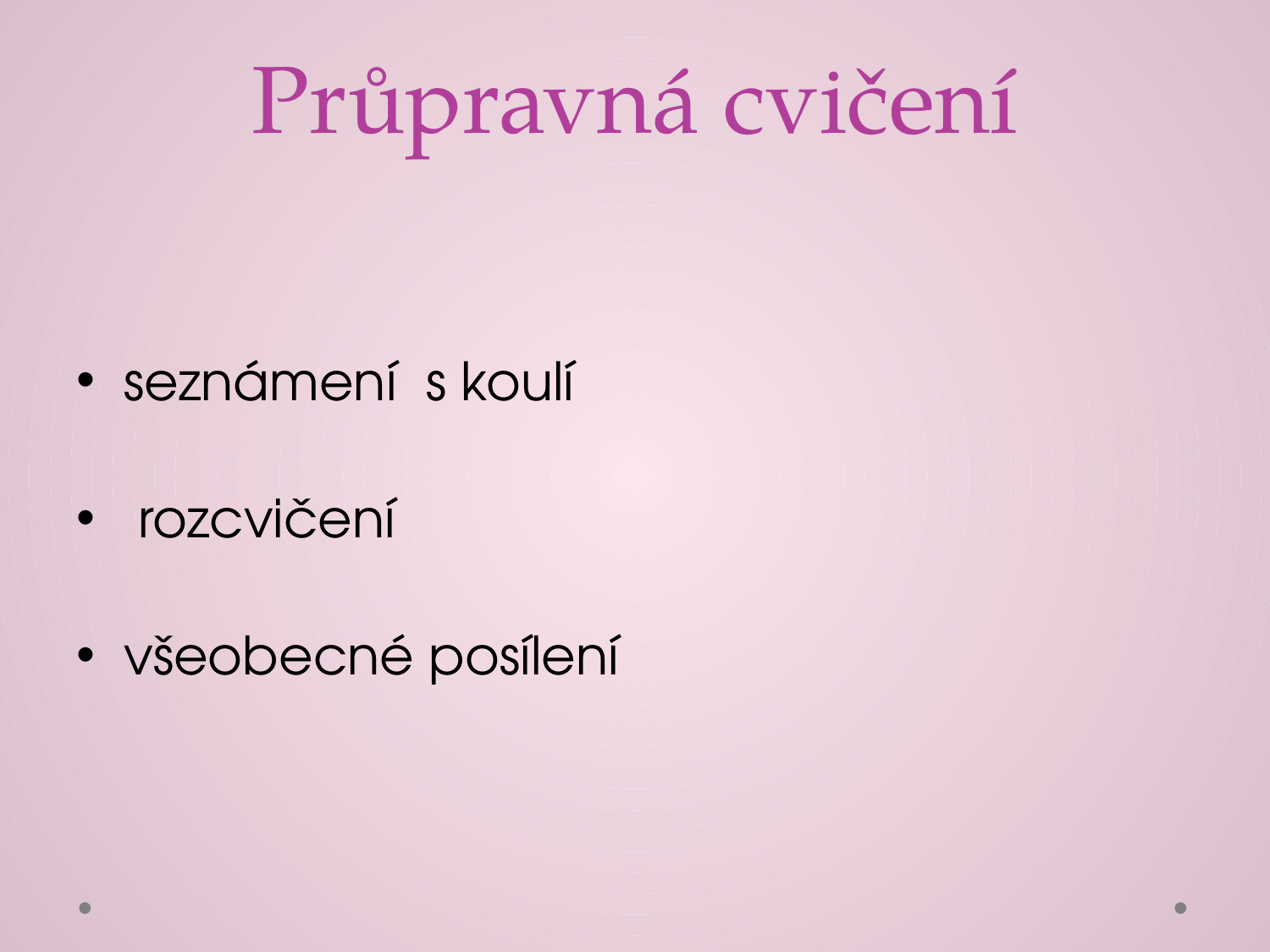

# Průpravná cvičení
seznámení  s koulí
 rozcvičení
všeobecné posílení